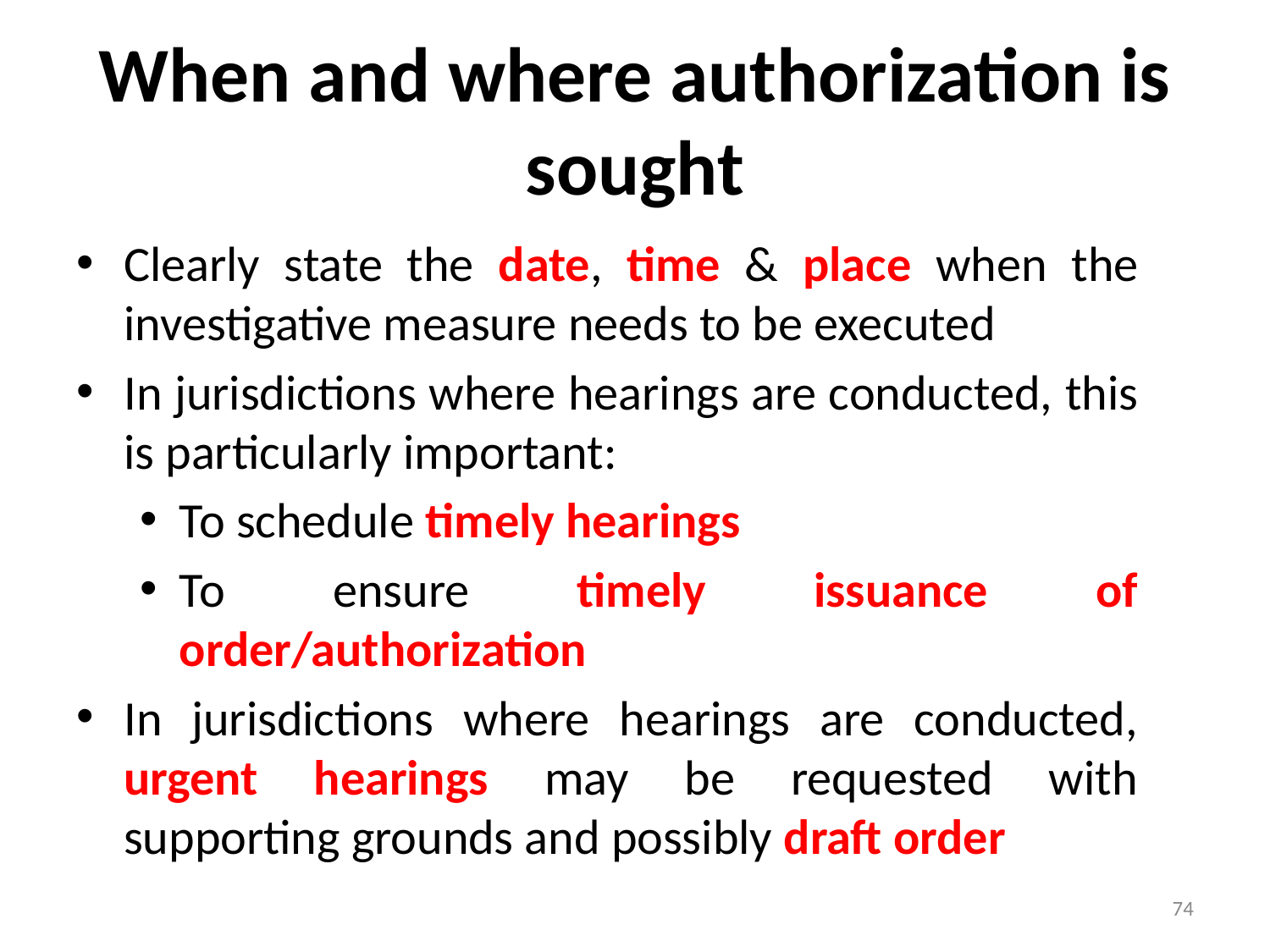

# When and where authorization is sought
Clearly state the date, time & place when the investigative measure needs to be executed
In jurisdictions where hearings are conducted, this is particularly important:
To schedule timely hearings
To ensure timely issuance of order/authorization
In jurisdictions where hearings are conducted, urgent hearings may be requested with supporting grounds and possibly draft order
74